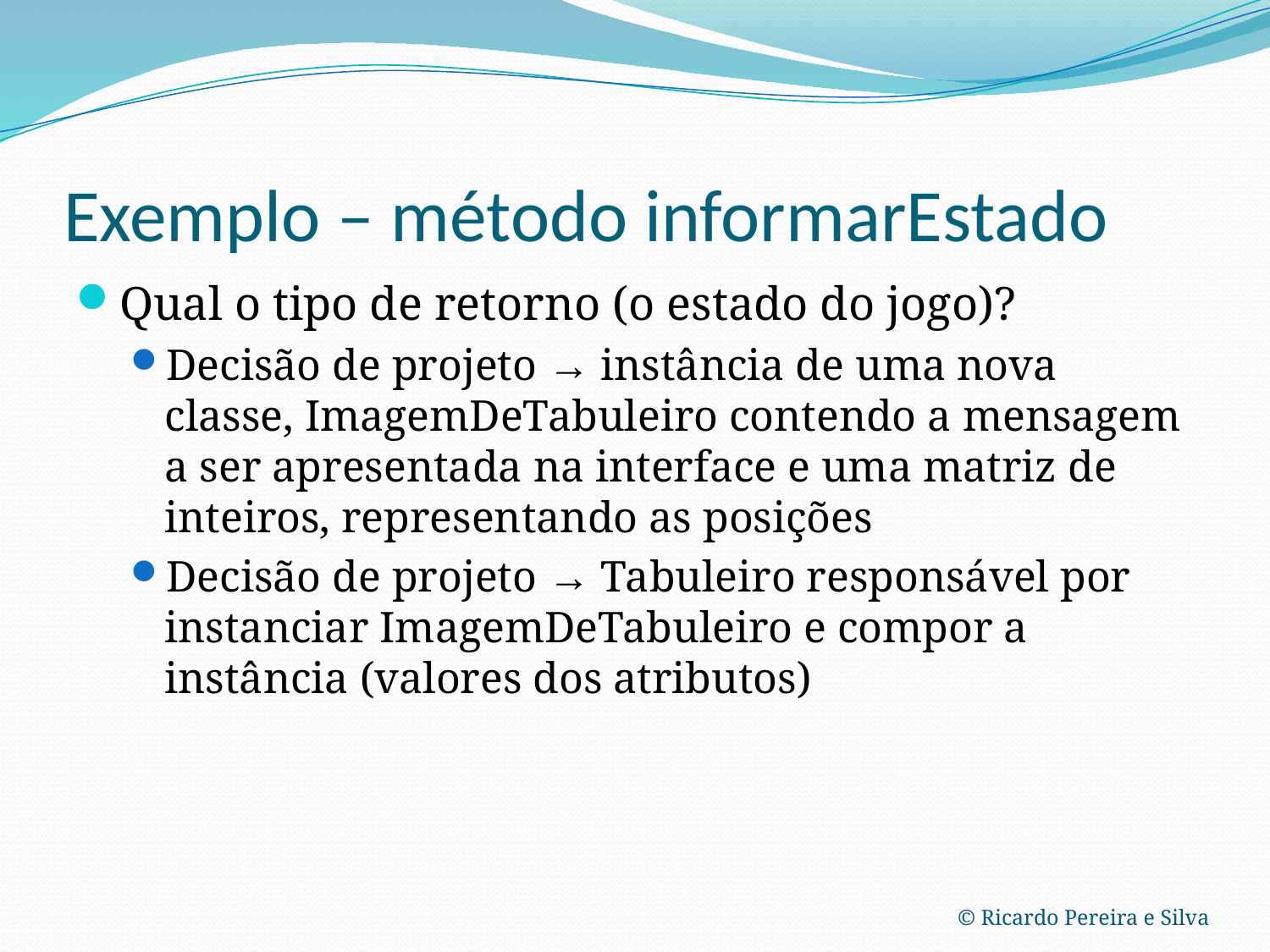

# Exemplo – método informarEstado
Qual o tipo de retorno (o estado do jogo)?
Decisão de projeto → instância de uma nova classe, ImagemDeTabuleiro contendo a mensagem a ser apresentada na interface e uma matriz de inteiros, representando as posições
Decisão de projeto → Tabuleiro responsável por instanciar ImagemDeTabuleiro e compor a instância (valores dos atributos)
© Ricardo Pereira e Silva